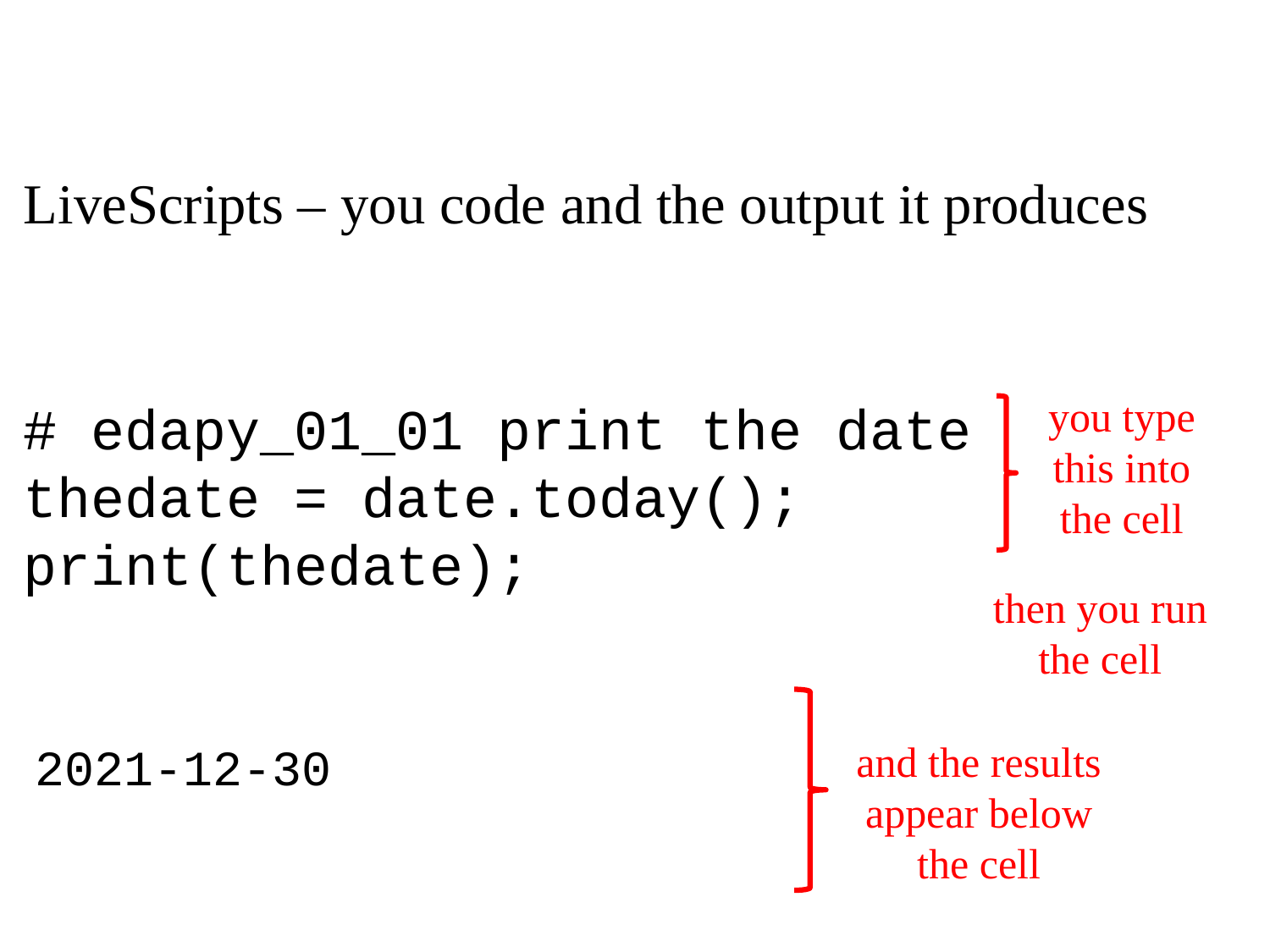

LiveScripts – you code and the output it produces

# edapy_01_01 print the date
thedate = date.today();
print(thedate);

you type
this into
the cell

then you run the cell

2021-12-30
and the results
appear below
the cell